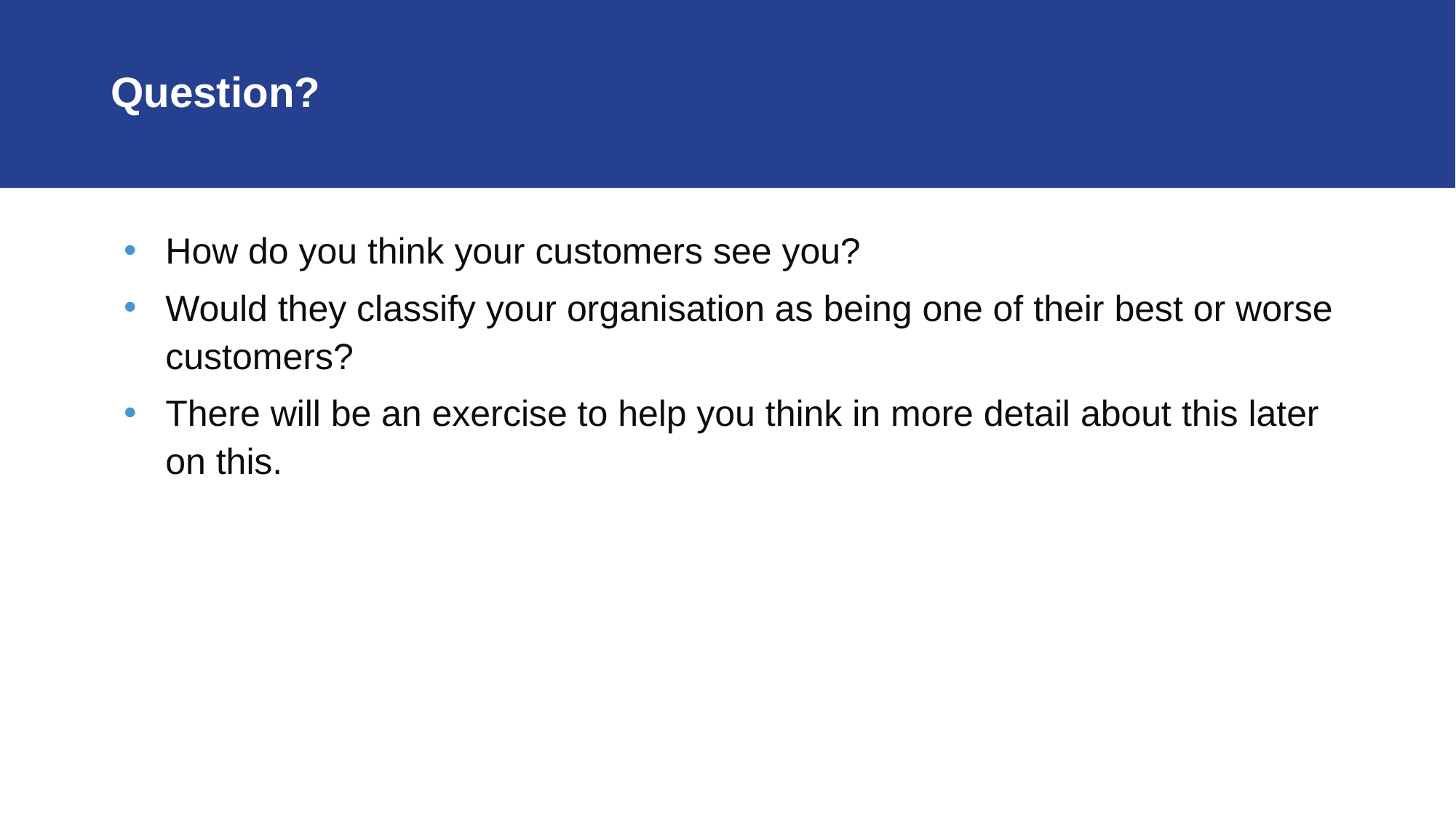

# Question?
How do you think your customers see you?
Would they classify your organisation as being one of their best or worse customers?
There will be an exercise to help you think in more detail about this later on this.